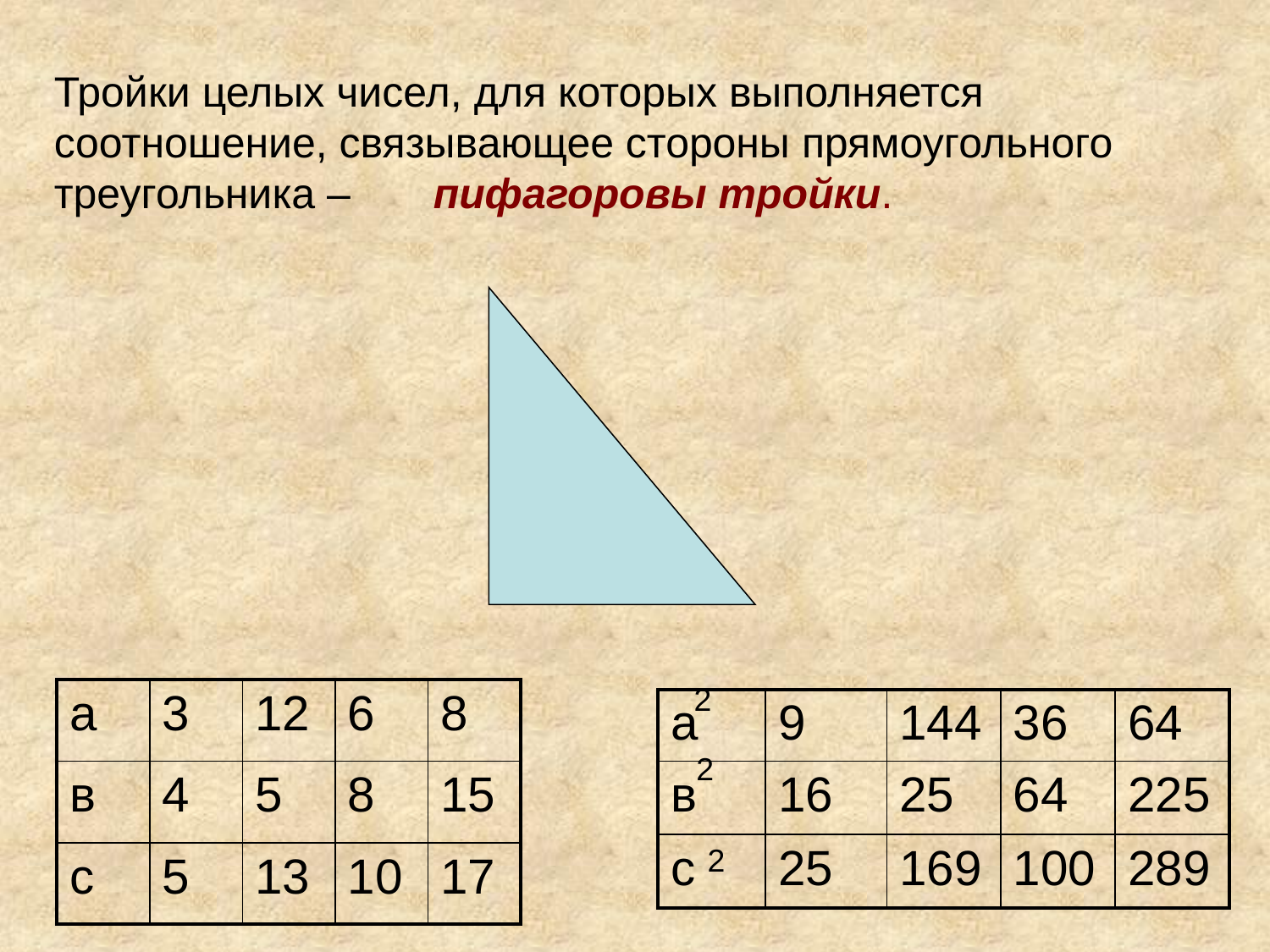

Тройки целых чисел, для которых выполняется соотношение, связывающее стороны прямоугольного треугольника –       пифагоровы тройки.

2
| а | 3 | 12 | 6 | 8 |
| --- | --- | --- | --- | --- |
| в | 4 | 5 | 8 | 15 |
| с | 5 | 13 | 10 | 17 |
| а | 9 | 144 | 36 | 64 |
| --- | --- | --- | --- | --- |
| в | 16 | 25 | 64 | 225 |
| с | 25 | 169 | 100 | 289 |
2
2